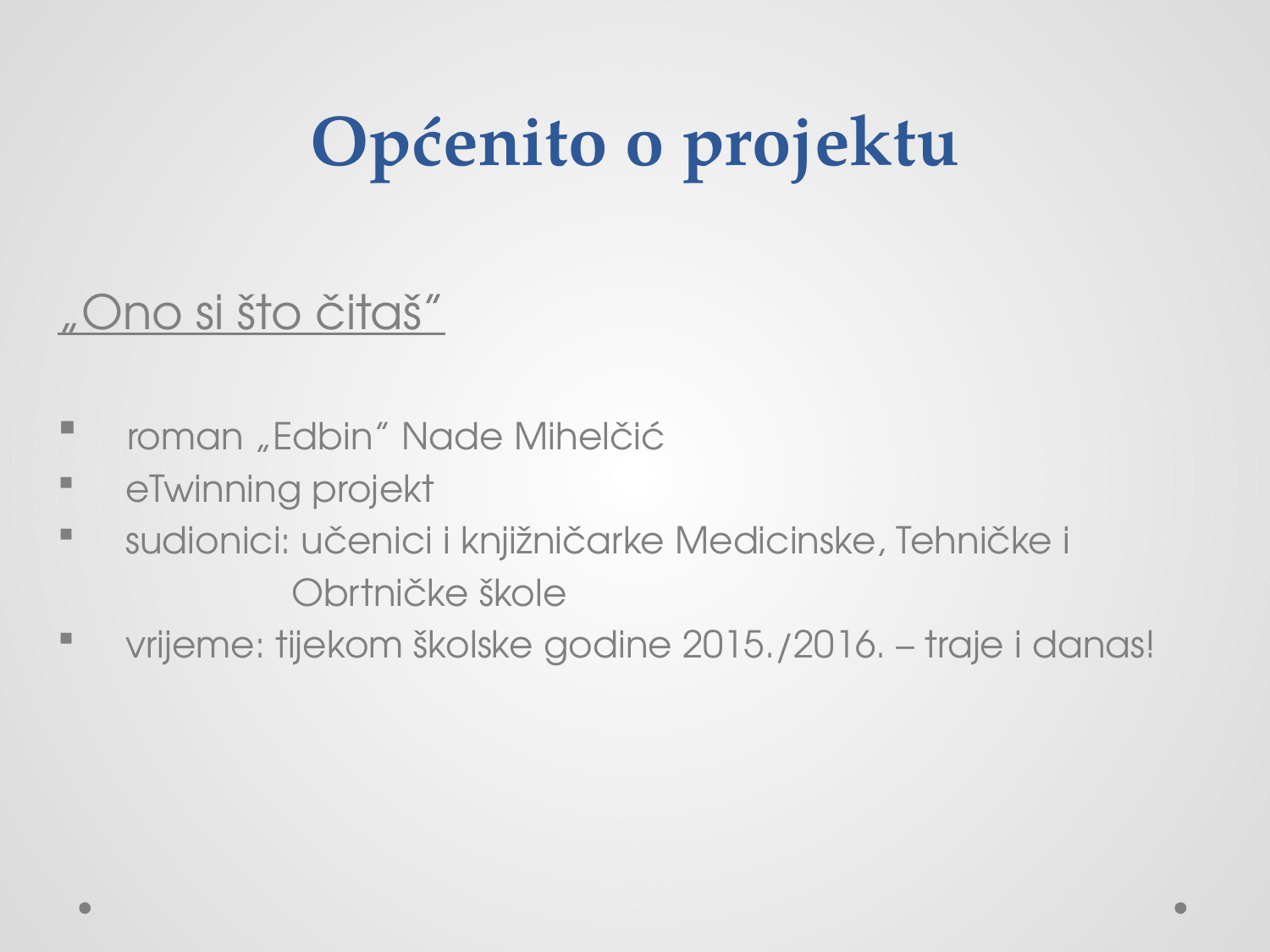

# Općenito o projektu
„Ono si što čitaš”

  roman „Edbin” Nade Mihelčić
  eTwinning projekt
  sudionici: učenici i knjižničarke Medicinske, Tehničke i
                       Obrtničke škole
  vrijeme: tijekom školske godine 2015./2016. – traje i danas!